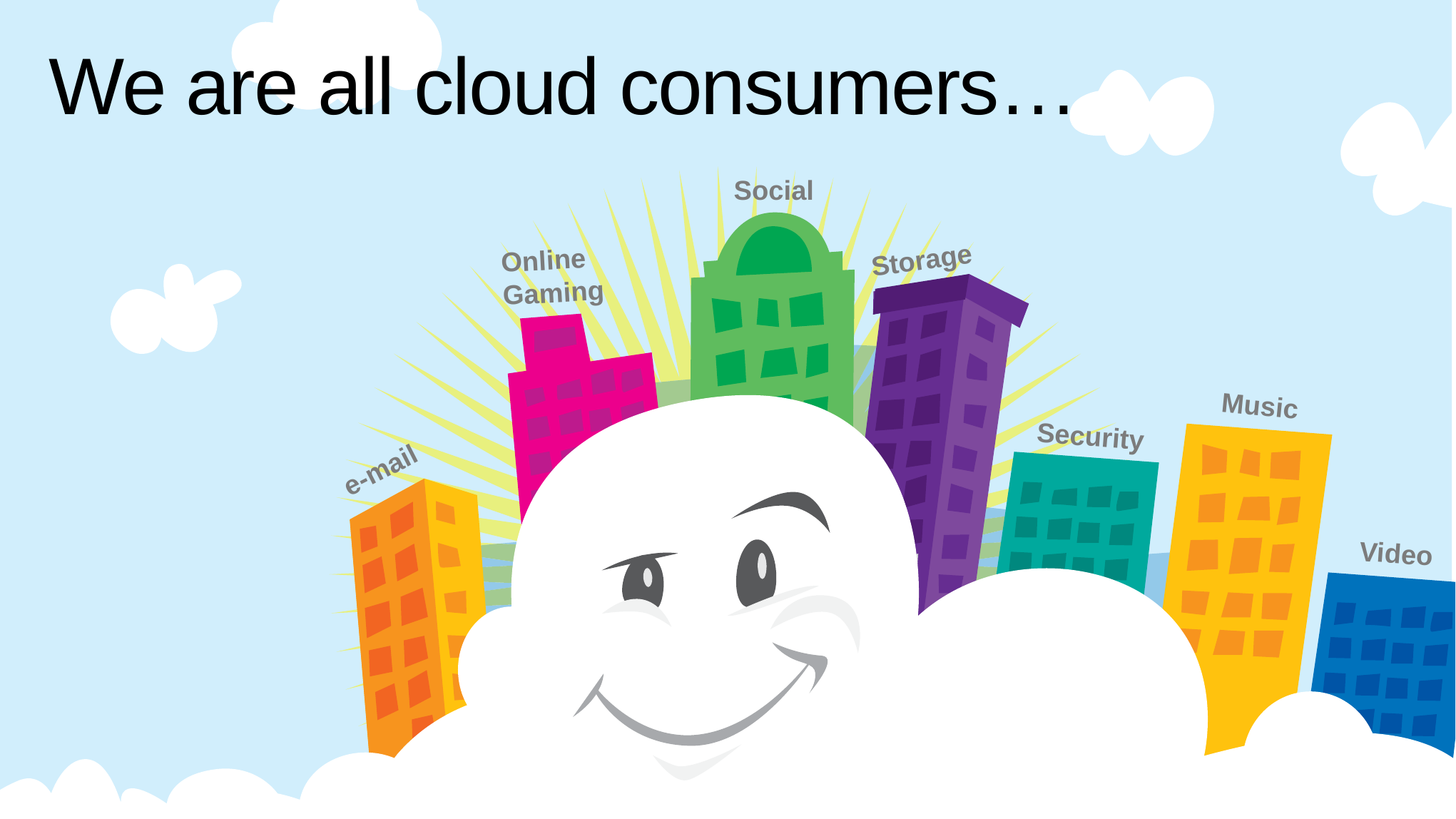

# We are all cloud consumers…

Social

Online
Gaming
Storage

Music

Security

e-mail

Video